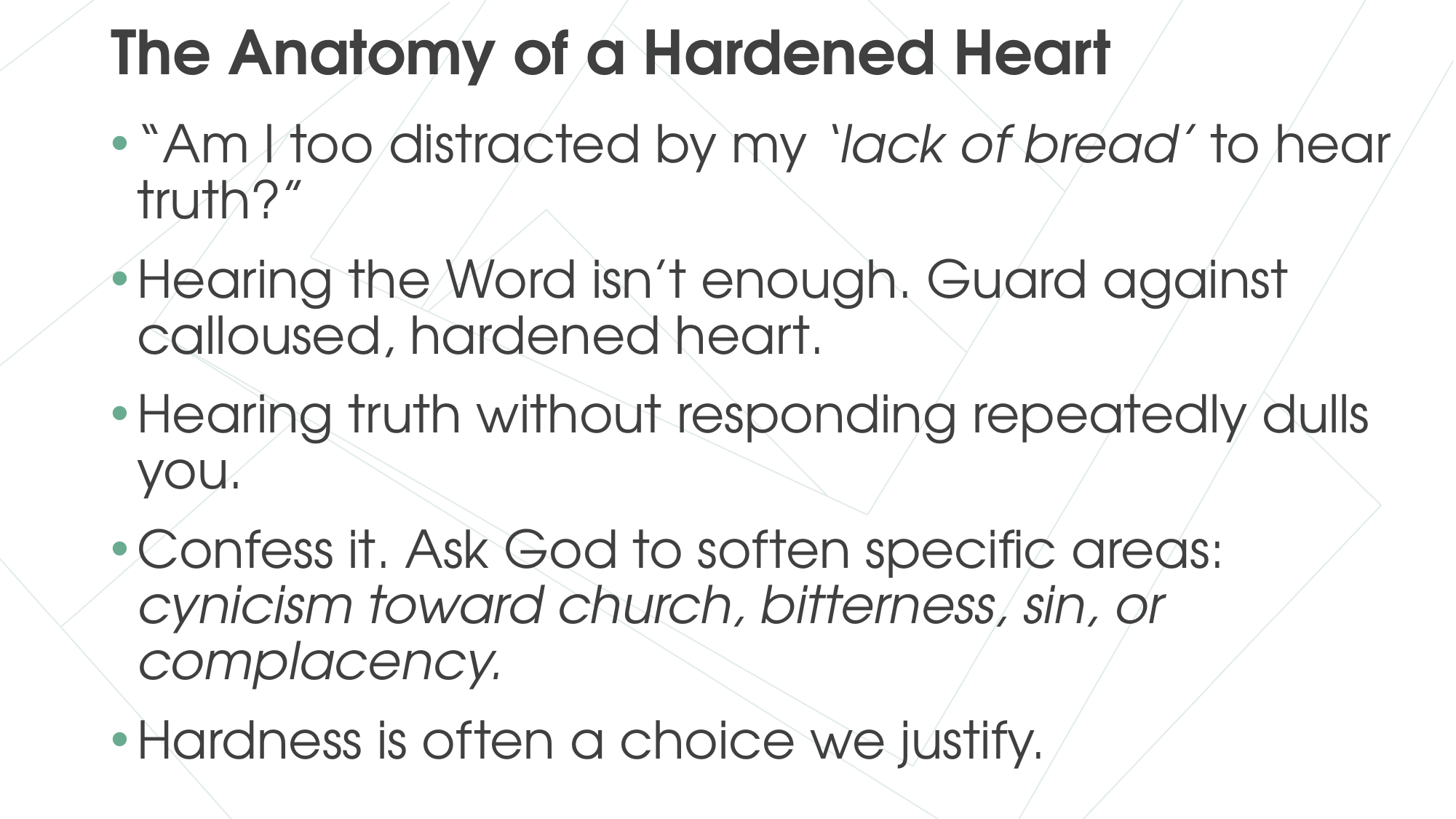

# The Anatomy of a Hardened Heart
“Am I too distracted by my ‘lack of bread’ to hear truth?”
Hearing the Word isn’t enough. Guard against calloused, hardened heart.
Hearing truth without responding repeatedly dulls you.
Confess it. Ask God to soften specific areas: cynicism toward church, bitterness, sin, or complacency.
Hardness is often a choice we justify.